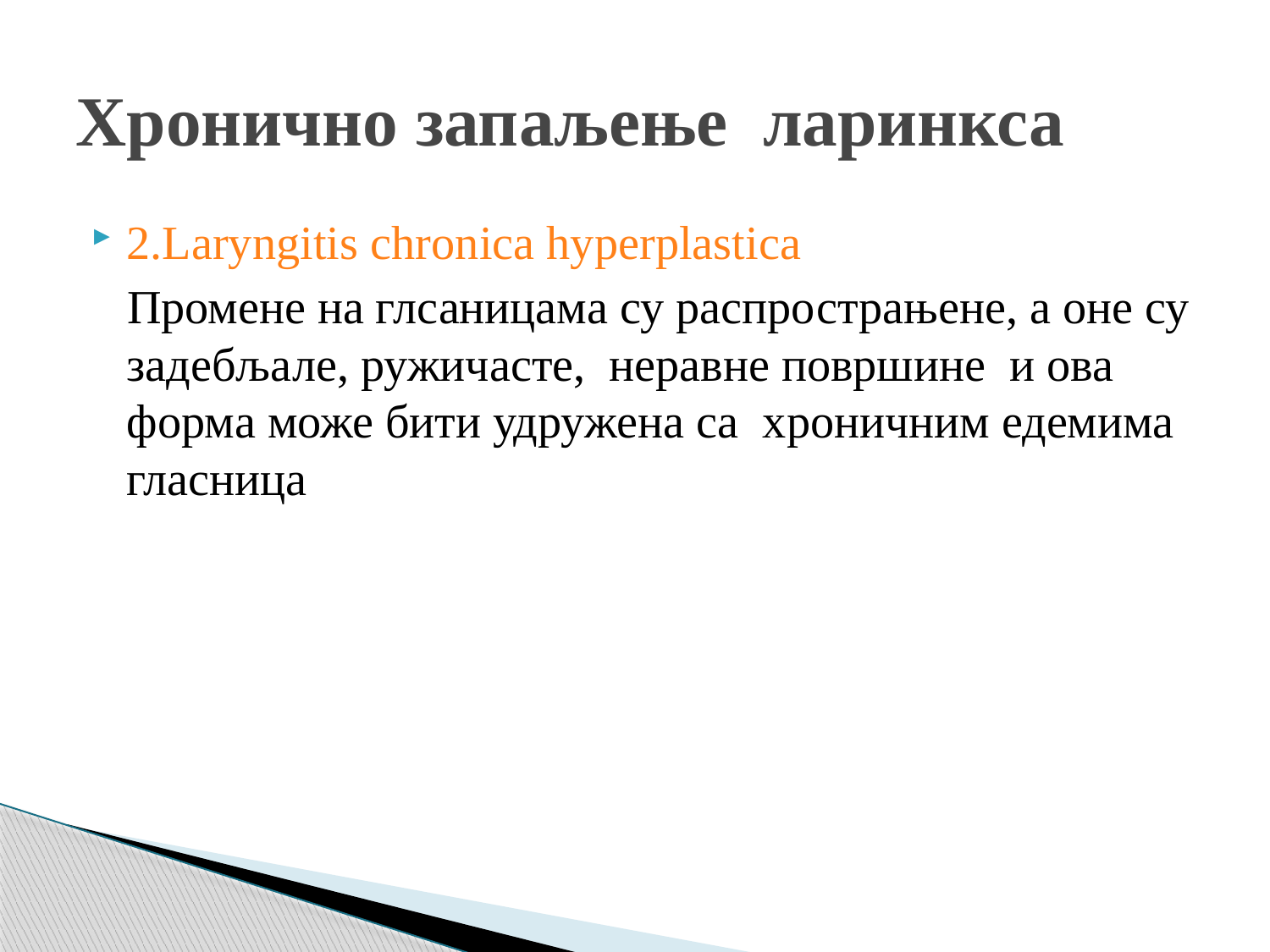

# Хронично запаљење  ларинкса
2.Laryngitis chronica hyperplastica
   Промене на глсаницама су распрострањене, а оне су задебљале, ружичасте,  неравне површине  и ова форма може бити удружена са  хроничним едемима гласница